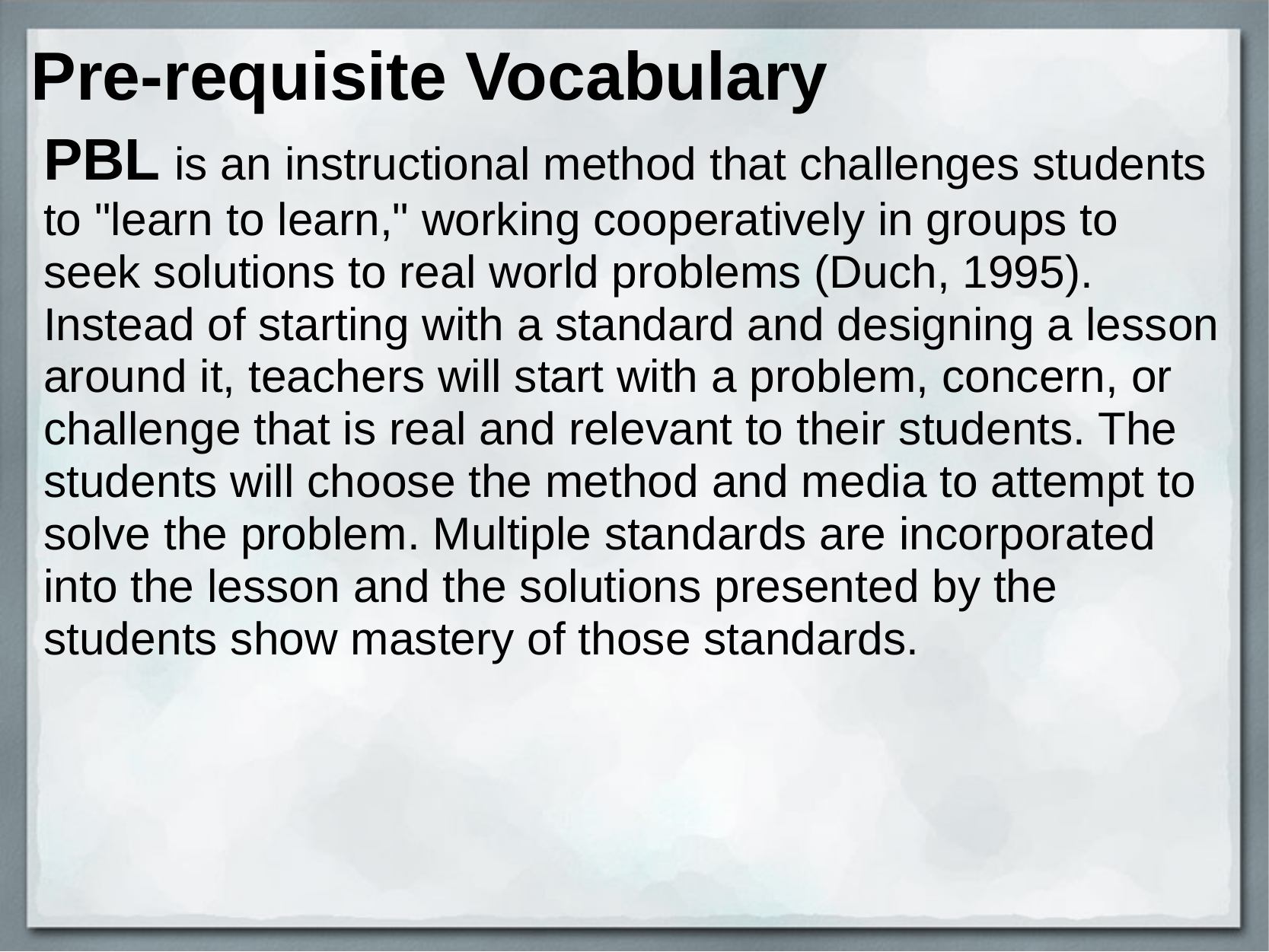

# Pre-requisite Vocabulary
PBL is an instructional method that challenges students to "learn to learn," working cooperatively in groups to seek solutions to real world problems (Duch, 1995). Instead of starting with a standard and designing a lesson around it, teachers will start with a problem, concern, or challenge that is real and relevant to their students. The students will choose the method and media to attempt to solve the problem. Multiple standards are incorporated into the lesson and the solutions presented by the students show mastery of those standards.